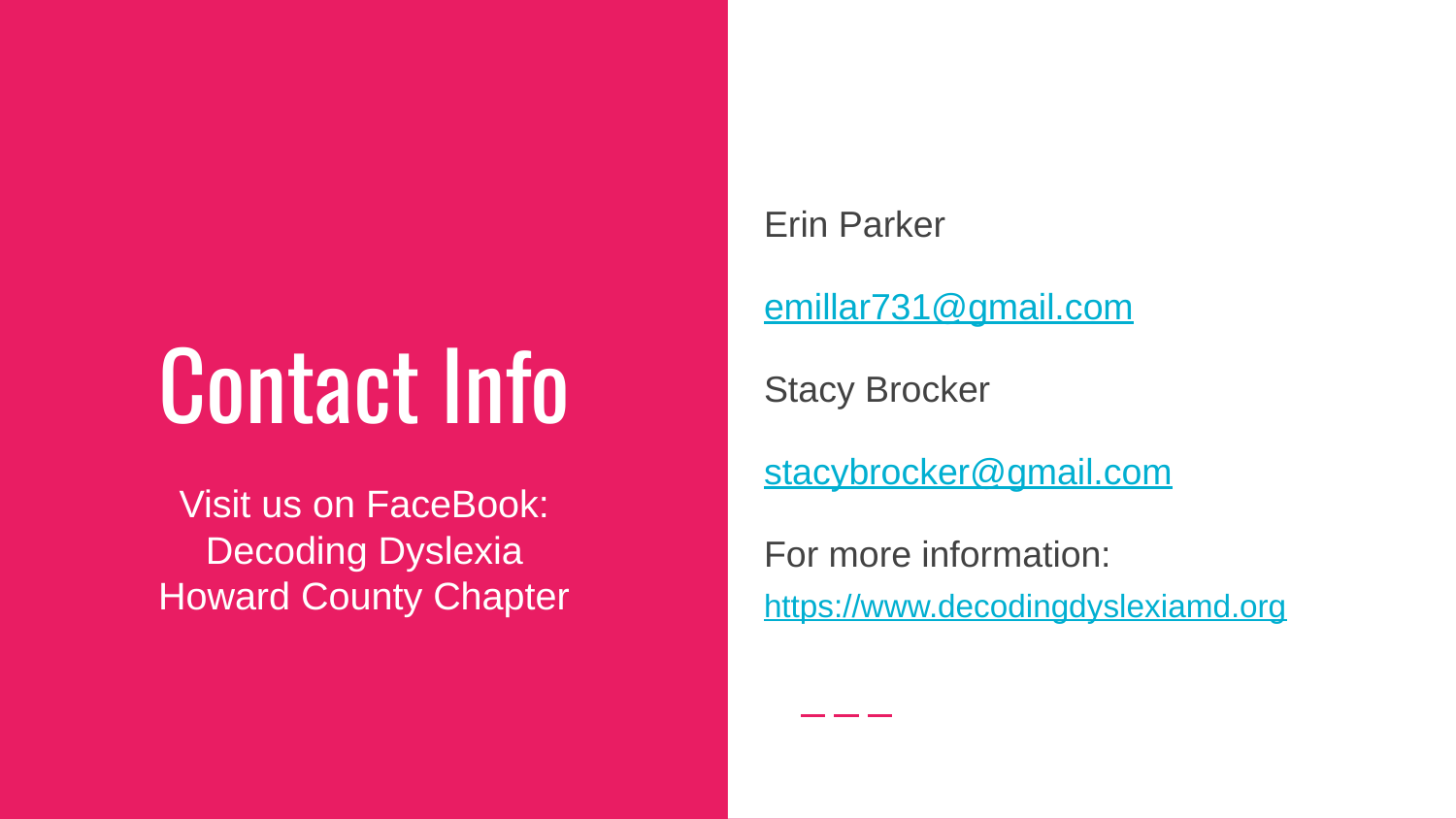

Erin Parker
emillar731@gmail.com
Stacy Brocker
stacybrocker@gmail.com
For more information:  https://www.decodingdyslexiamd.org
# Contact Info
Visit us on FaceBook:
Decoding Dyslexia
Howard County Chapter